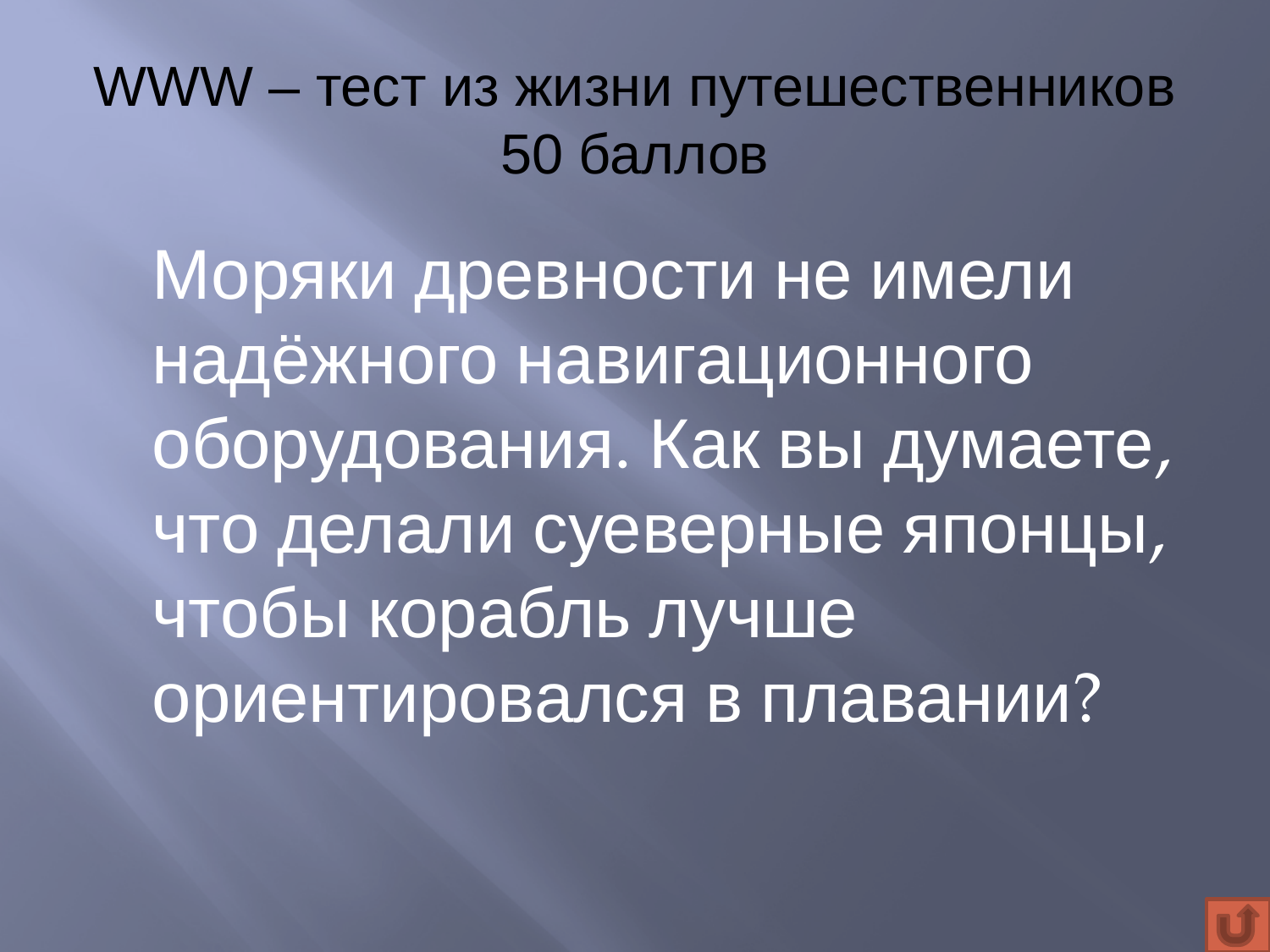

# WWW – тест из жизни путешественников 50 баллов
	Моряки древности не имели надёжного навигационного оборудования. Как вы думаете, что делали суеверные японцы, чтобы корабль лучше ориентировался в плавании?